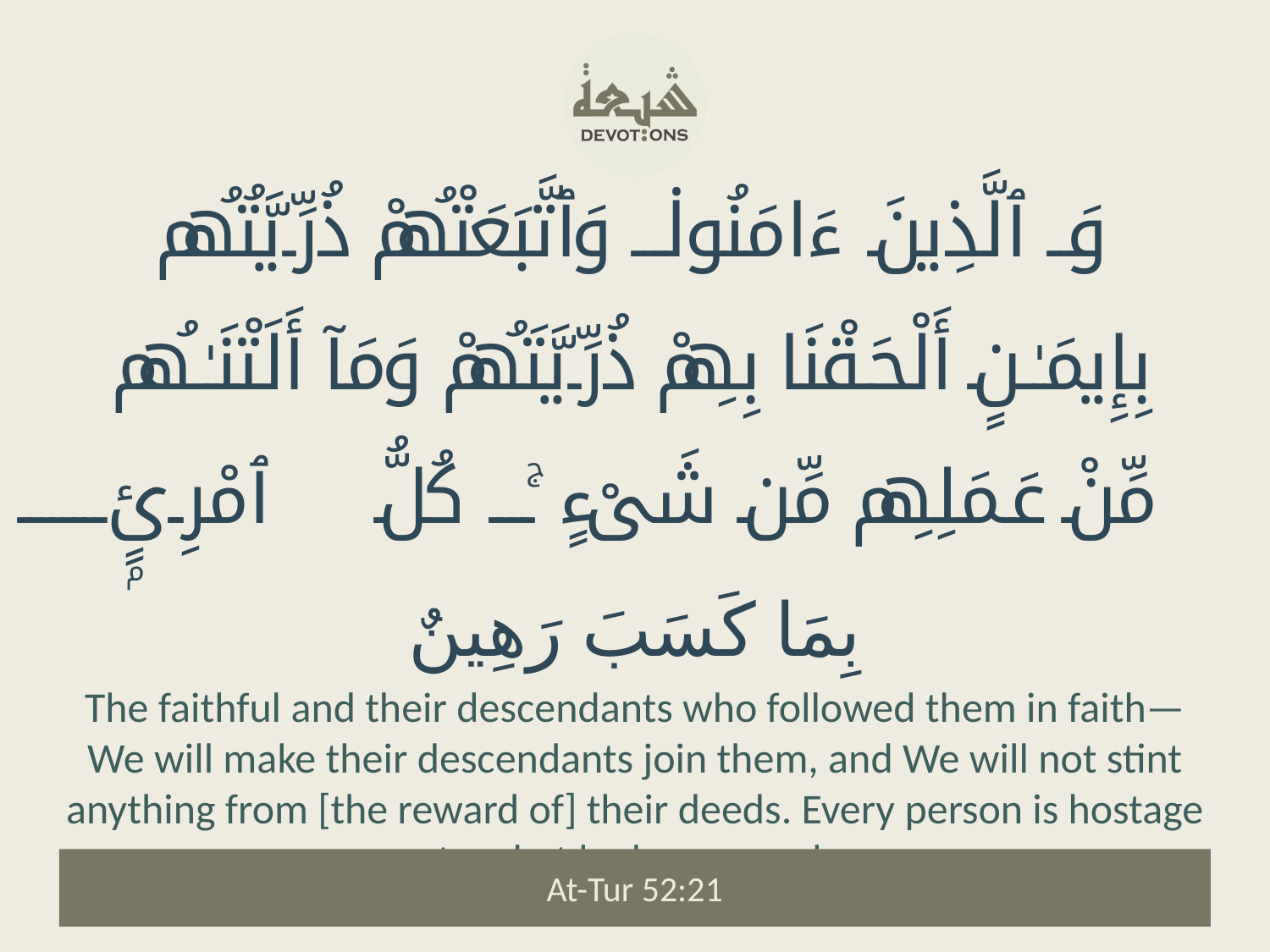

وَٱلَّذِينَ ءَامَنُوا۟ وَٱتَّبَعَتْهُمْ ذُرِّيَّتُهُم بِإِيمَـٰنٍ أَلْحَقْنَا بِهِمْ ذُرِّيَّتَهُمْ وَمَآ أَلَتْنَـٰهُم مِّنْ عَمَلِهِم مِّن شَىْءٍ ۚ كُلُّ ٱمْرِئٍۭ بِمَا كَسَبَ رَهِينٌ
The faithful and their descendants who followed them in faith—We will make their descendants join them, and We will not stint anything from [the reward of] their deeds. Every person is hostage to what he has earned.
At-Tur 52:21